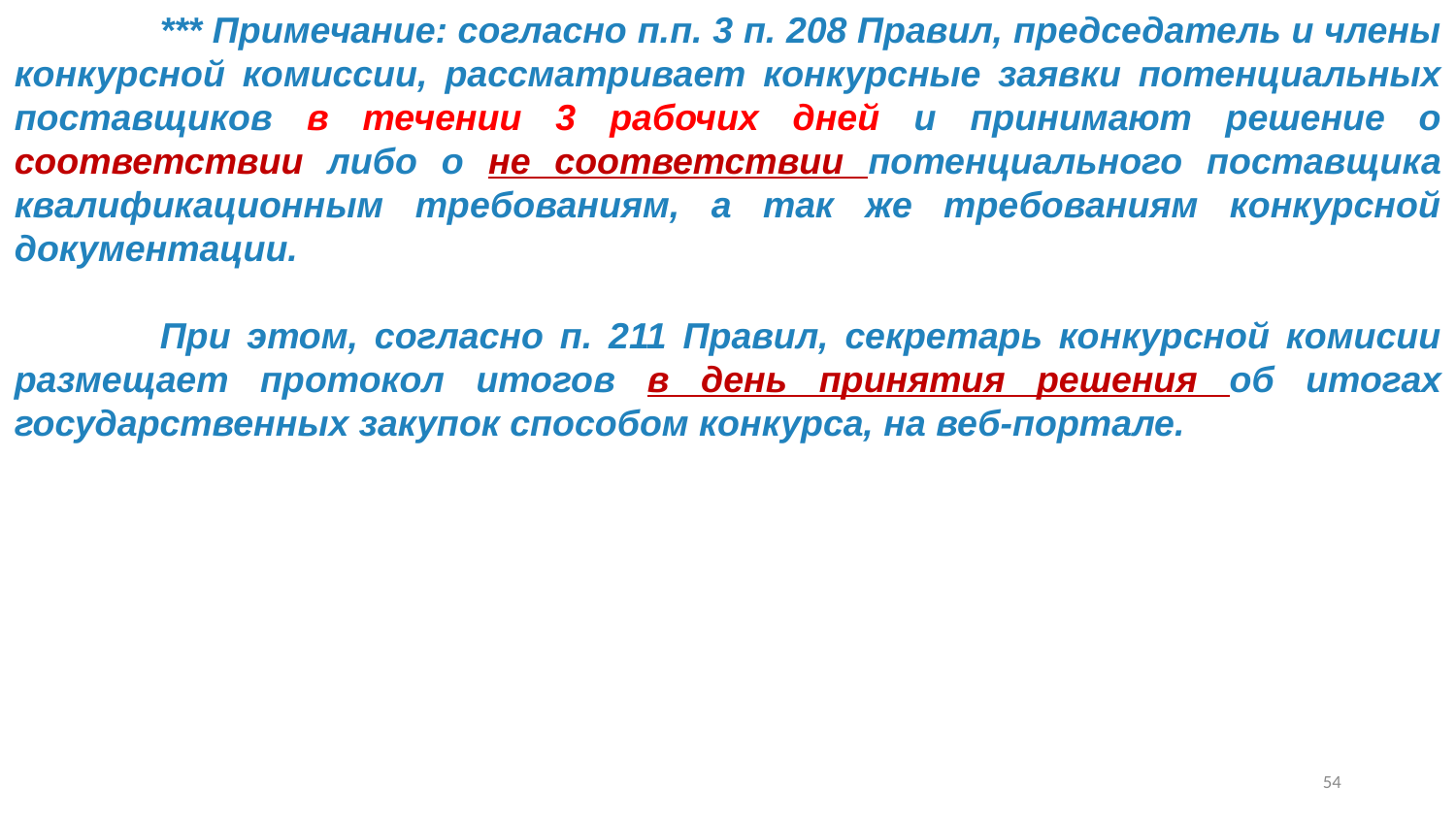

*** Примечание: согласно п.п. 3 п. 208 Правил, председатель и члены конкурсной комиссии, рассматривает конкурсные заявки потенциальных поставщиков в течении 3 рабочих дней и принимают решение о соответствии либо о не соответствии потенциального поставщика квалификационным требованиям, а так же требованиям конкурсной документации.

	При этом, согласно п. 211 Правил, секретарь конкурсной комисии размещает протокол итогов в день принятия решения об итогах государственных закупок способом конкурса, на веб-портале.

54